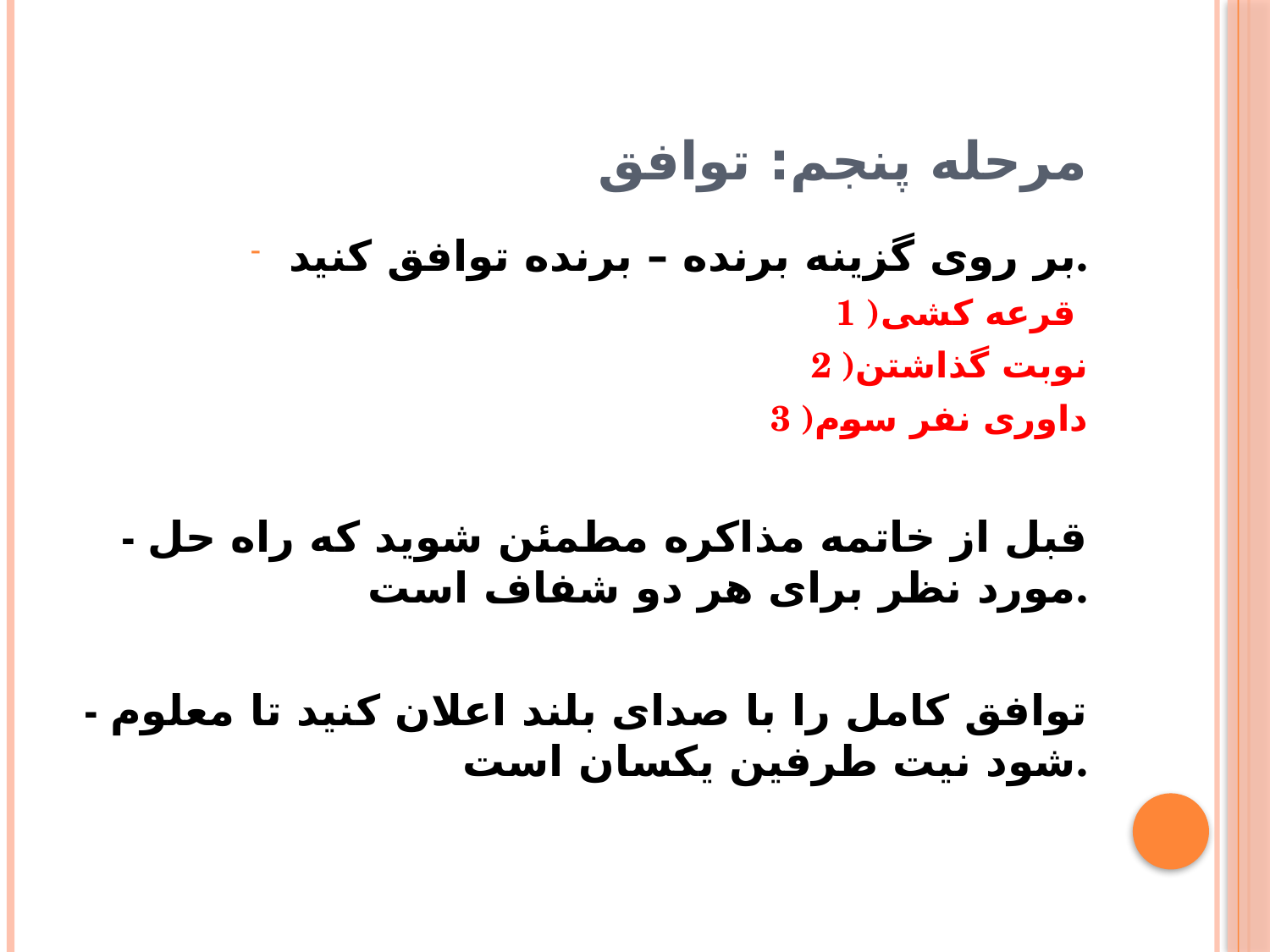

# مرحله پنجم: توافق
بر روی گزینه برنده – برنده توافق کنید.
1 )قرعه کشی
 2 )نوبت گذاشتن
 3 )داوری نفر سوم

- قبل از خاتمه مذاکره مطمئن شوید که راه حل مورد نظر برای هر دو شفاف است.

- توافق کامل را با صدای بلند اعلان کنید تا معلوم شود نیت طرفین یکسان است.